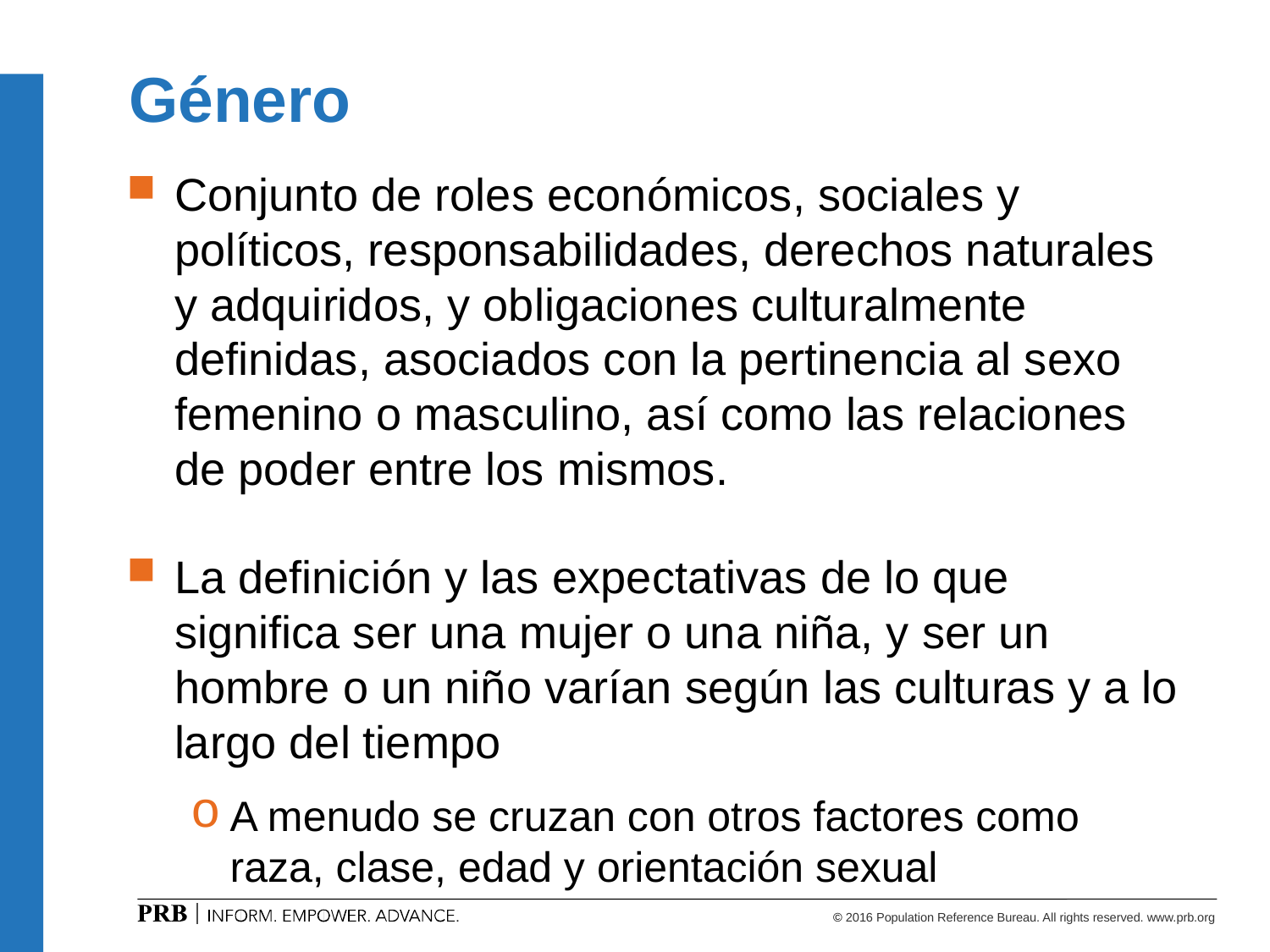

# Género
Conjunto de roles económicos, sociales y políticos, responsabilidades, derechos naturales y adquiridos, y obligaciones culturalmente definidas, asociados con la pertinencia al sexo femenino o masculino, así como las relaciones de poder entre los mismos.
La definición y las expectativas de lo que significa ser una mujer o una niña, y ser un hombre o un niño varían según las culturas y a lo largo del tiempo
A menudo se cruzan con otros factores como raza, clase, edad y orientación sexual